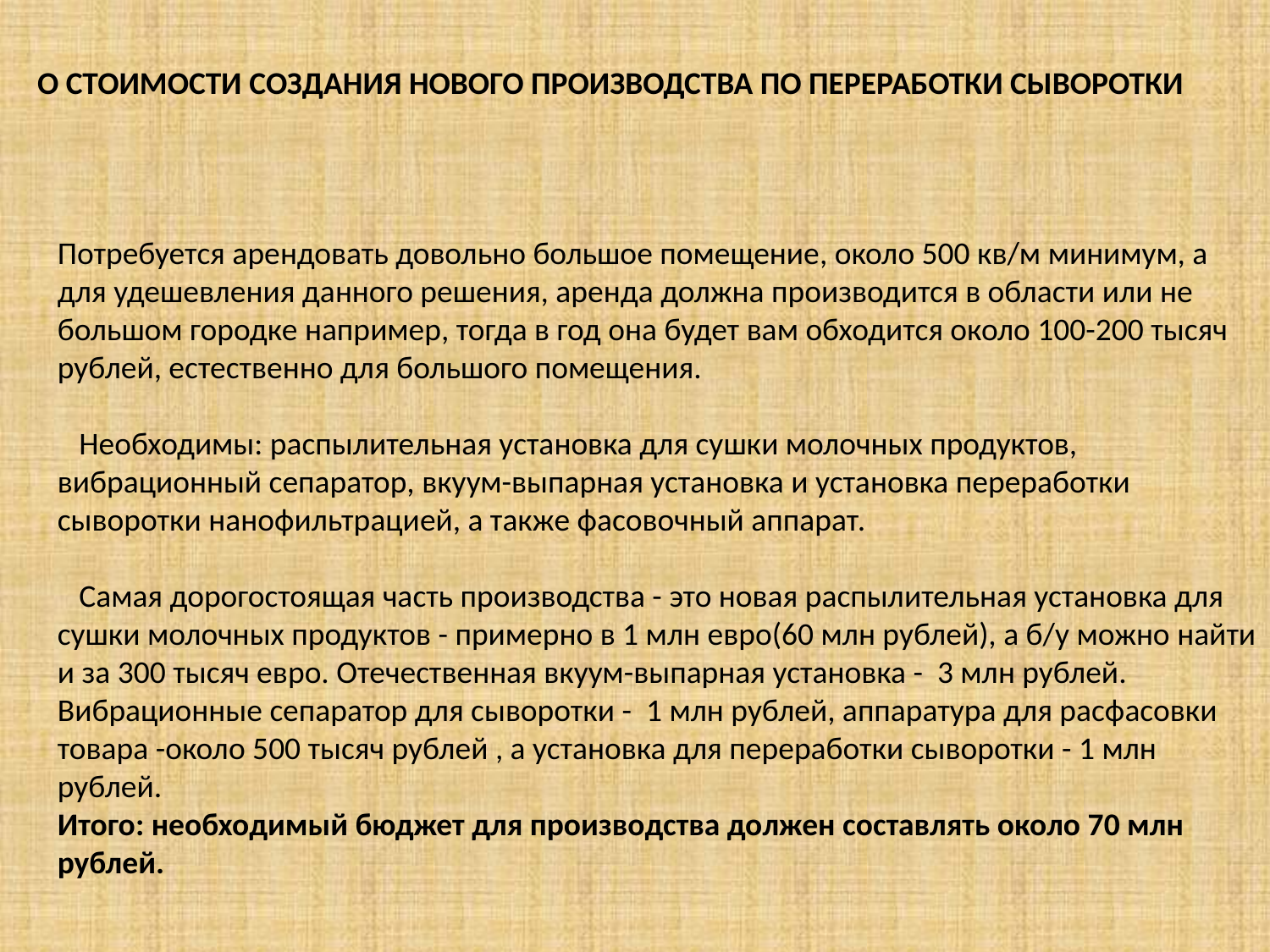

О СТОИМОСТИ СОЗДАНИЯ НОВОГО ПРОИЗВОДСТВА ПО ПЕРЕРАБОТКИ СЫВОРОТКИ
Потребуется арендовать довольно большое помещение, около 500 кв/м минимум, а для удешевления данного решения, аренда должна производится в области или не большом городке например, тогда в год она будет вам обходится около 100-200 тысяч рублей, естественно для большого помещения. 
   Необходимы: распылительная установка для сушки молочных продуктов, вибрационный сепаратор, вкуум-выпарная установка и установка переработки сыворотки нанофильтрацией, а также фасовочный аппарат. 
   Самая дорогостоящая часть производства - это новая распылительная установка для сушки молочных продуктов - примерно в 1 млн евро(60 млн рублей), а б/у можно найти и за 300 тысяч евро. Отечественная вкуум-выпарная установка -  3 млн рублей. Вибрационные сепаратор для сыворотки -  1 млн рублей, аппаратура для расфасовки товара -около 500 тысяч рублей , а установка для переработки сыворотки - 1 млн рублей.
Итого: необходимый бюджет для производства должен составлять около 70 млн рублей.